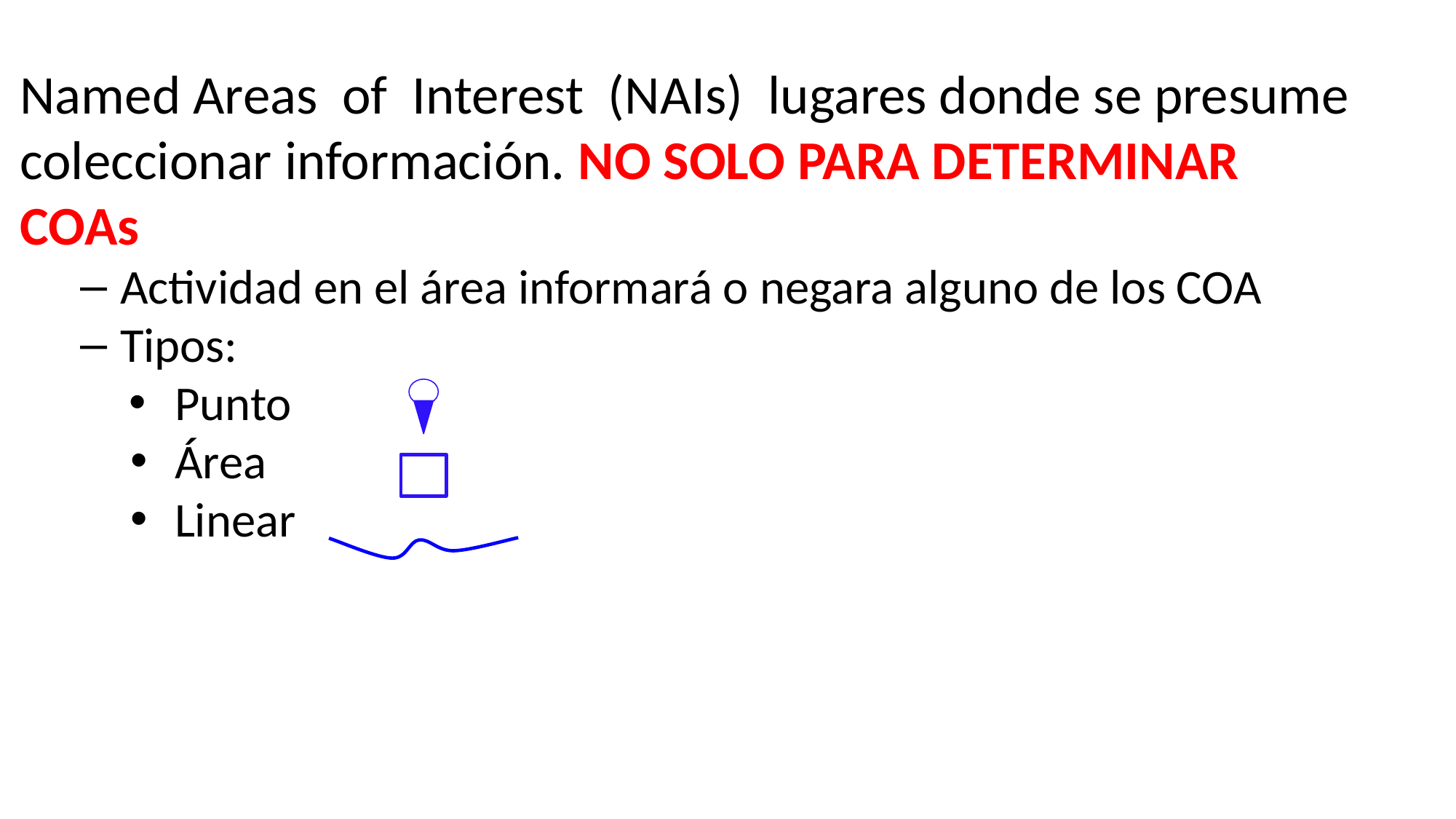

Named Areas  of  Interest  (NAIs)  lugares donde se presume coleccionar información. NO SOLO PARA DETERMINAR COAs
Actividad en el área informará o negara alguno de los COA
Tipos:
Punto
Área
Linear